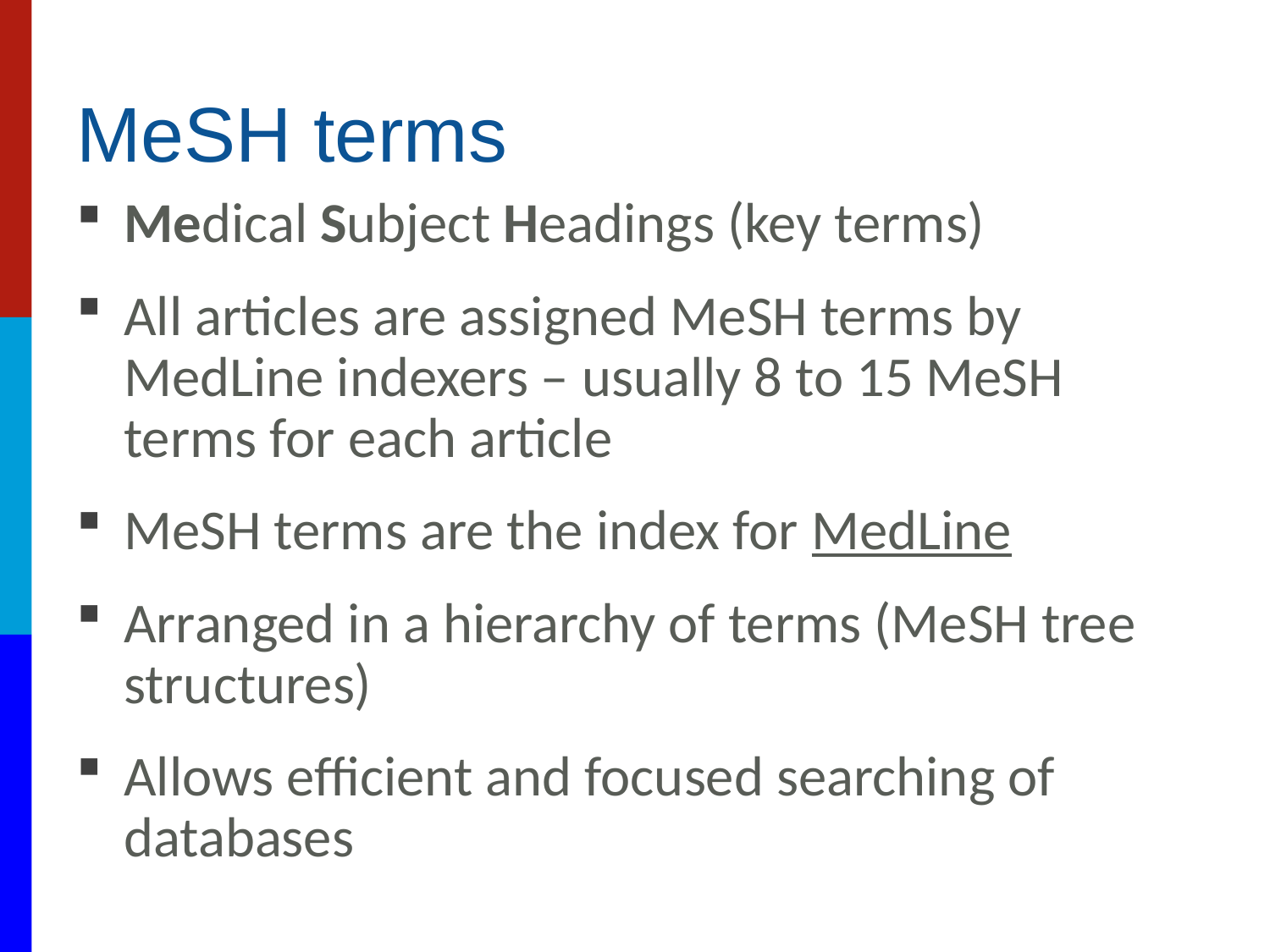

# MeSH terms
Medical Subject Headings (key terms)
All articles are assigned MeSH terms by MedLine indexers – usually 8 to 15 MeSH terms for each article
MeSH terms are the index for MedLine
Arranged in a hierarchy of terms (MeSH tree structures)
Allows efficient and focused searching of databases